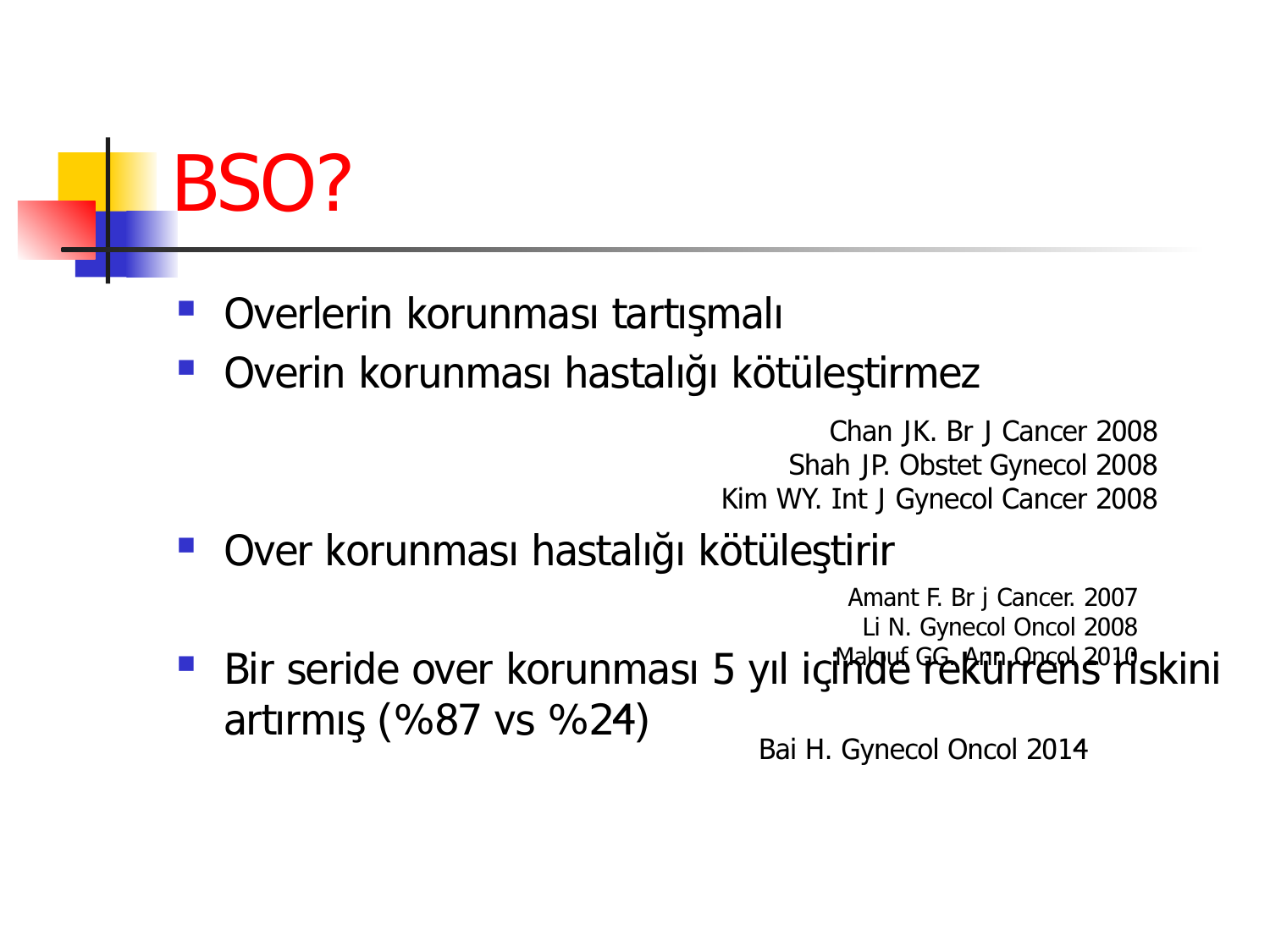

# BSO?
Overlerin korunması tartışmalı
Overin korunması hastalığı kötüleştirmez

Over korunması hastalığı kötüleştirir

Bir seride over korunması 5 yıl içinde rekürrens riskini artırmış (%87 vs %24)

 Chan JK. Br J Cancer 2008
Shah JP. Obstet Gynecol 2008
Kim WY. Int J Gynecol Cancer 2008

Amant F. Br j Cancer. 2007
Li N. Gynecol Oncol 2008
Malouf GG. Ann Oncol 2010
Bai H. Gynecol Oncol 2014